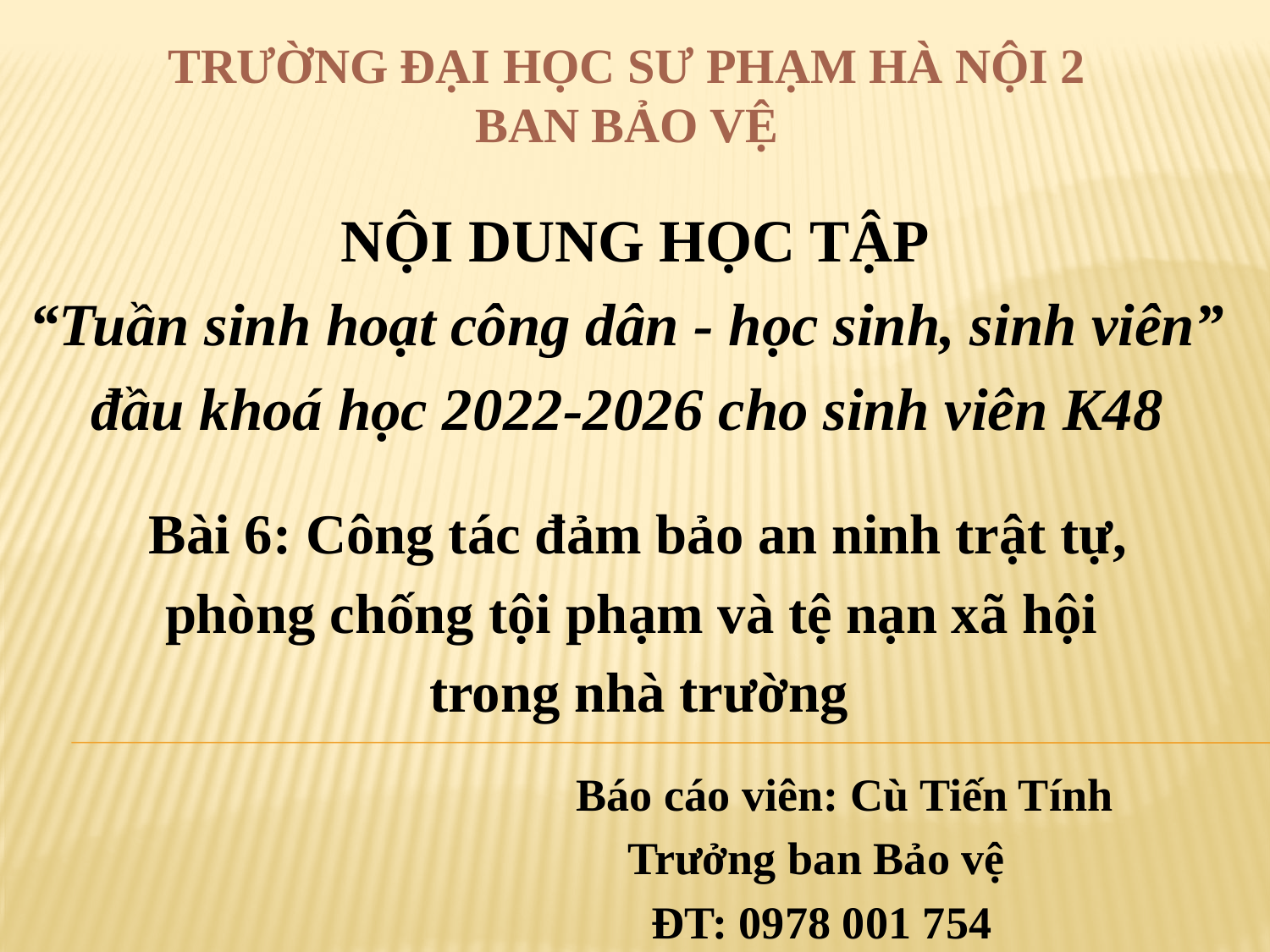

Trường đại học sư phạm hà nội 2
ban bảo vệ
NỘI DUNG HỌC TẬP
“Tuần sinh hoạt công dân - học sinh, sinh viên”
đầu khoá học 2022-2026 cho sinh viên K48

Bài 6: Công tác đảm bảo an ninh trật tự,
phòng chống tội phạm và tệ nạn xã hội
trong nhà trường

                                            Báo cáo viên: Cù Tiến Tính
                                       Trưởng ban Bảo vệ
                                        ĐT: 0978 001 754